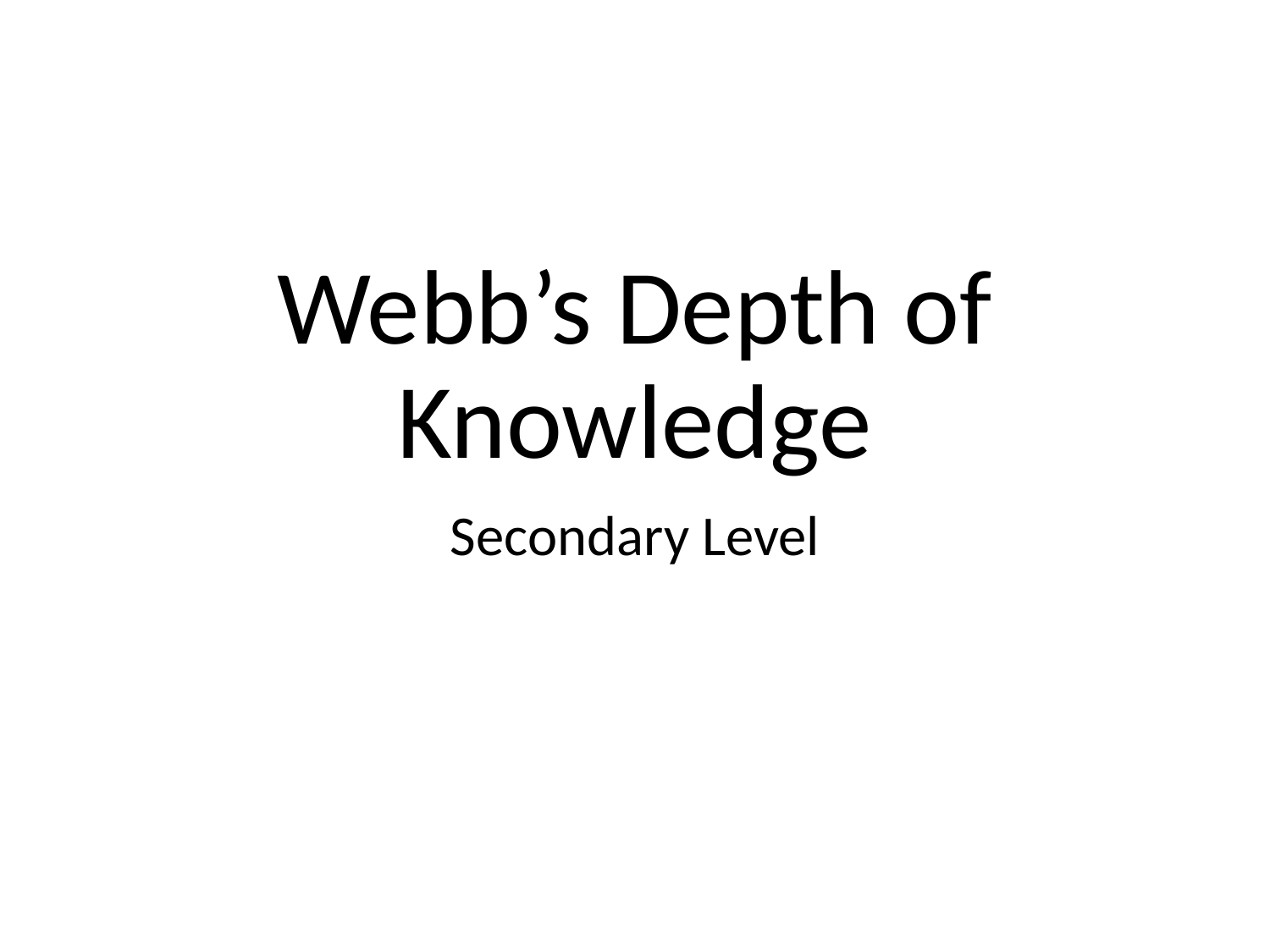

# Webb’s Depth of Knowledge
Secondary Level